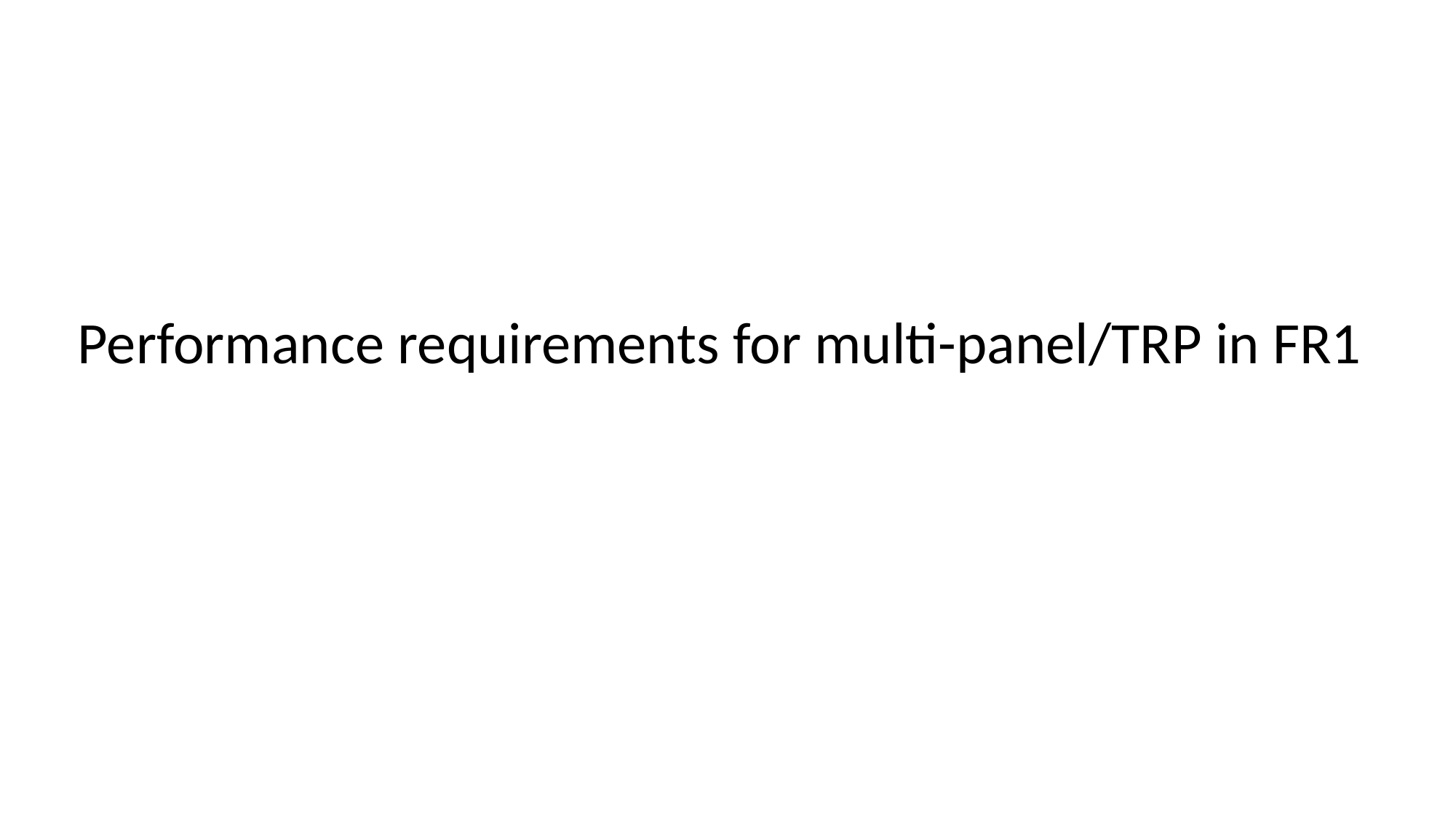

# Performance requirements for multi-panel/TRP in FR1